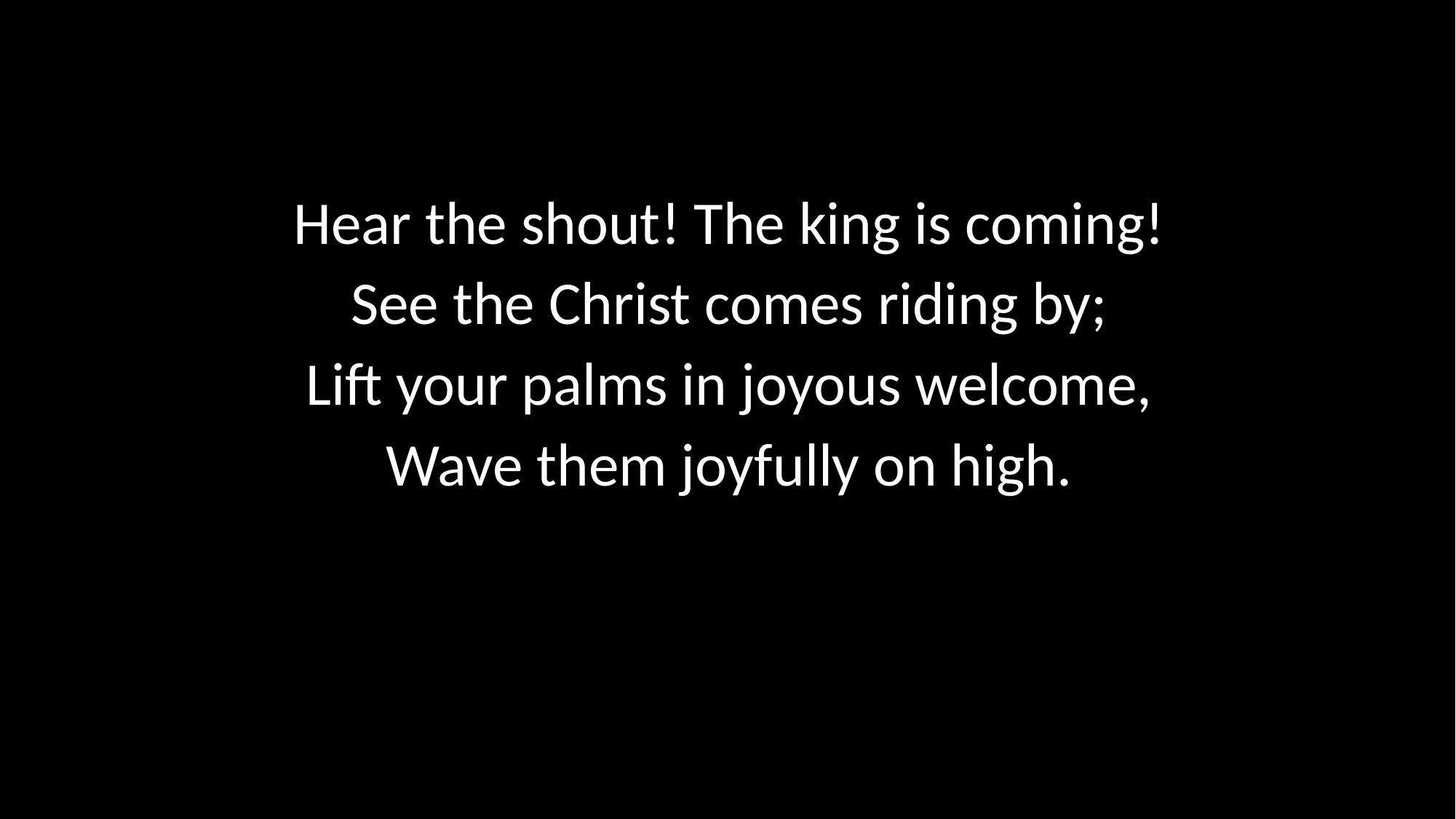

Hear the shout! The king is coming!
See the Christ comes riding by;
Lift your palms in joyous welcome,
Wave them joyfully on high.